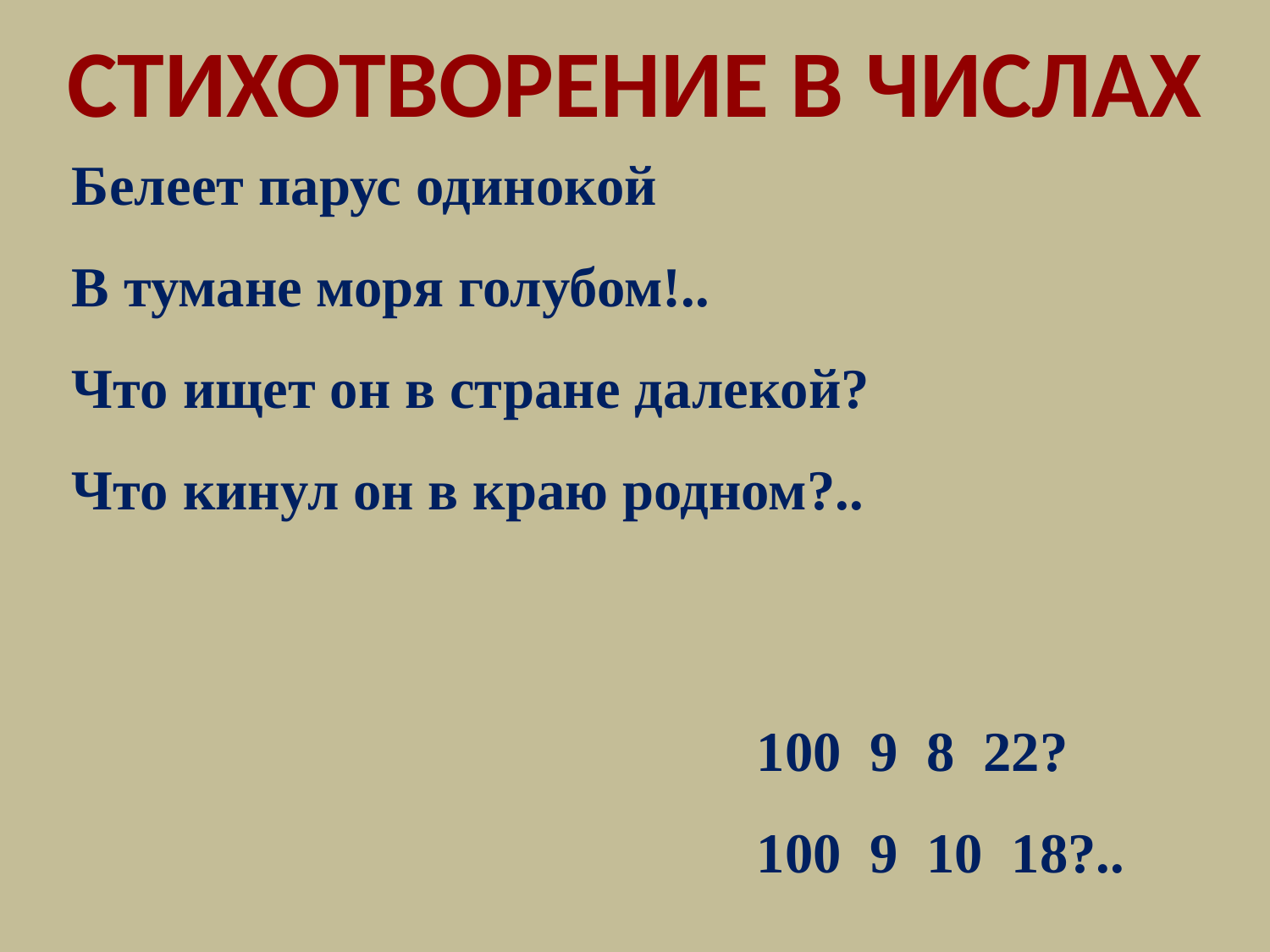

# СТИХОТВОРЕНИЕ В ЧИСЛАХ
Белеет парус одинокой 
В тумане моря голубом!..
Что ищет он в стране далекой?
Что кинул он в краю родном?..

100  9  8  22?
100  9  10  18?..